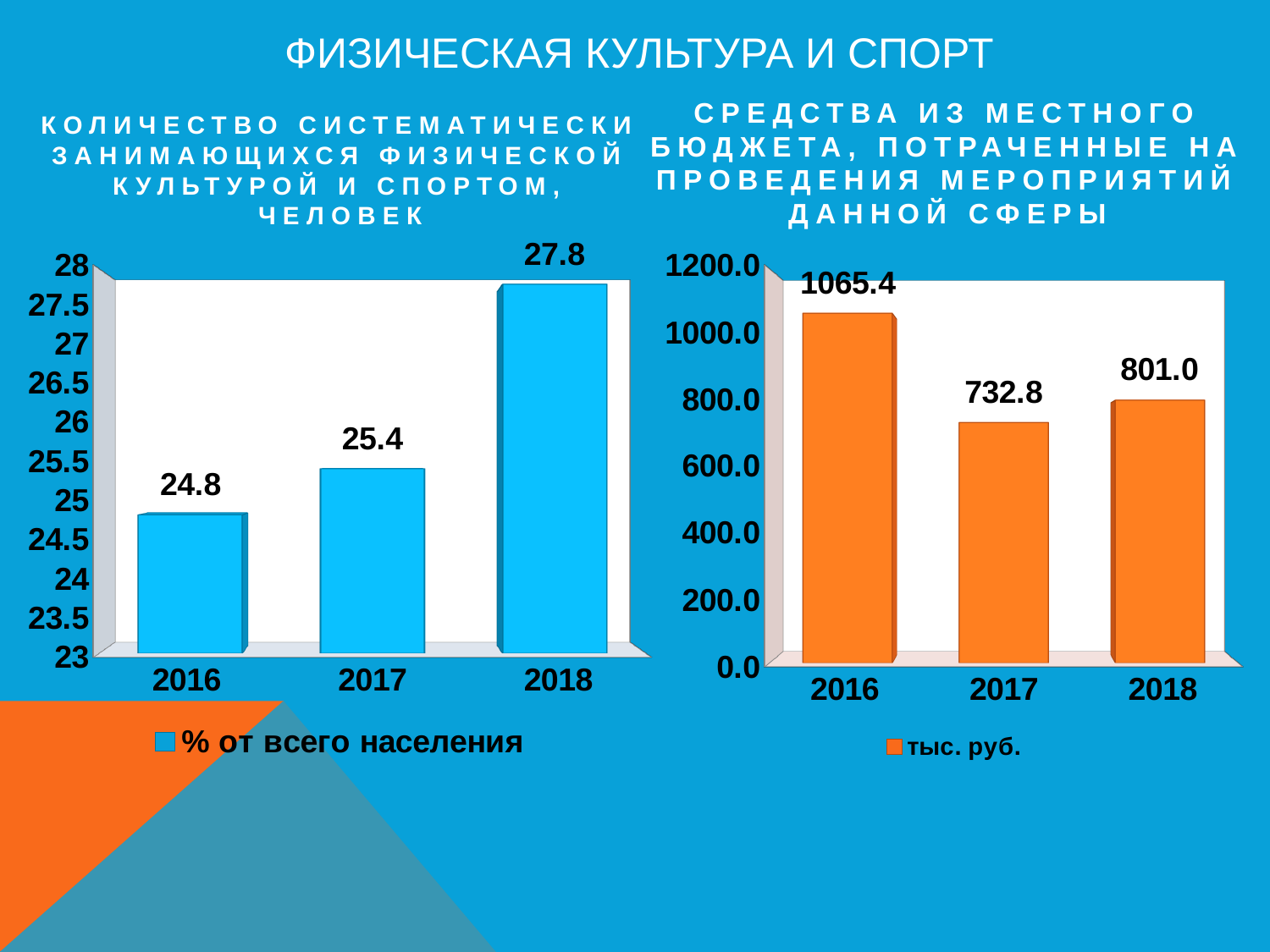

# Физическая культура и спорт
Количество систематически занимающихся физической культурой и спортом, человек
Средства из местного бюджета, потраченные на проведения мероприятий данной сферы

[unsupported chart]

[unsupported chart]